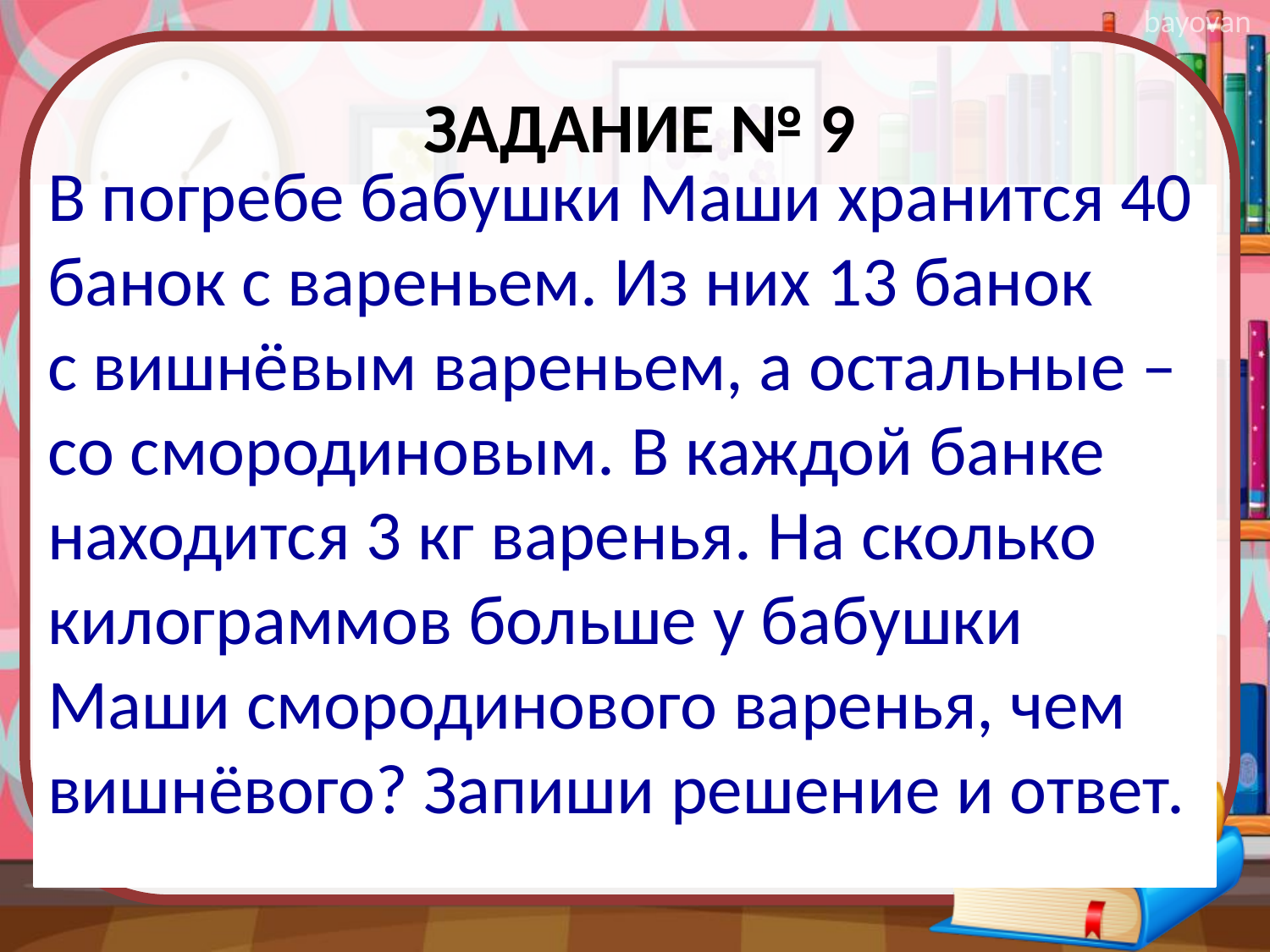

# Задание № 9
В погребе бабушки Маши хранится 40 банок с вареньем. Из них 13 банок
с вишнёвым вареньем, а остальные – со смородиновым. В каждой банке
находится 3 кг варенья. На сколько килограммов больше у бабушки Маши смородинового варенья, чем вишнёвого? Запиши решение и ответ.